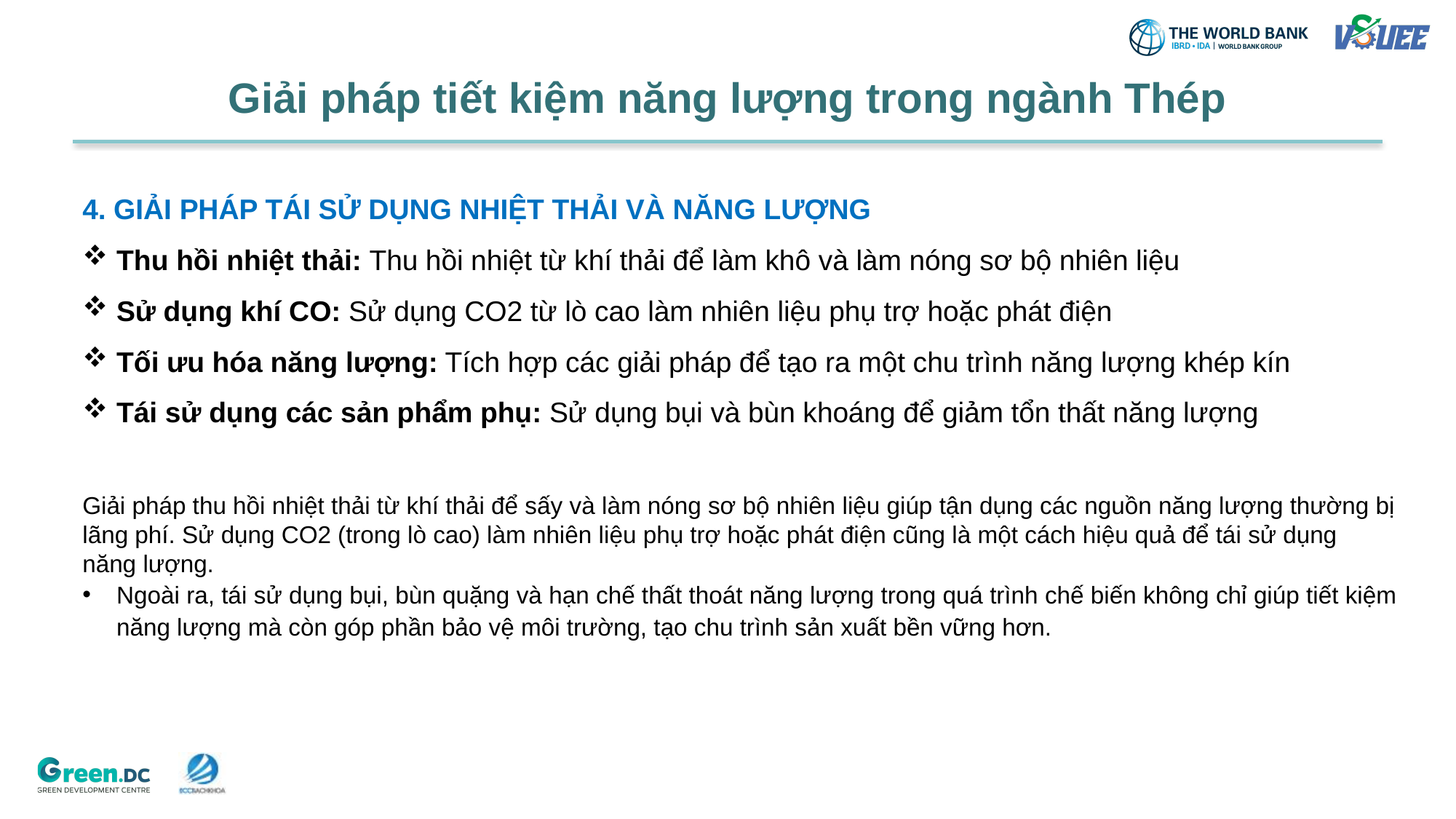

# Giải pháp tiết kiệm năng lượng trong ngành Thép
4. GIẢI PHÁP TÁI SỬ DỤNG NHIỆT THẢI VÀ NĂNG LƯỢNG
Thu hồi nhiệt thải: Thu hồi nhiệt từ khí thải để làm khô và làm nóng sơ bộ nhiên liệu
Sử dụng khí CO: Sử dụng CO2 từ lò cao làm nhiên liệu phụ trợ hoặc phát điện
Tối ưu hóa năng lượng: Tích hợp các giải pháp để tạo ra một chu trình năng lượng khép kín
Tái sử dụng các sản phẩm phụ: Sử dụng bụi và bùn khoáng để giảm tổn thất năng lượng

Giải pháp thu hồi nhiệt thải từ khí thải để sấy và làm nóng sơ bộ nhiên liệu giúp tận dụng các nguồn năng lượng thường bị lãng phí. Sử dụng CO2 (trong lò cao) làm nhiên liệu phụ trợ hoặc phát điện cũng là một cách hiệu quả để tái sử dụng năng lượng.
Ngoài ra, tái sử dụng bụi, bùn quặng và hạn chế thất thoát năng lượng trong quá trình chế biến không chỉ giúp tiết kiệm năng lượng mà còn góp phần bảo vệ môi trường, tạo chu trình sản xuất bền vững hơn.